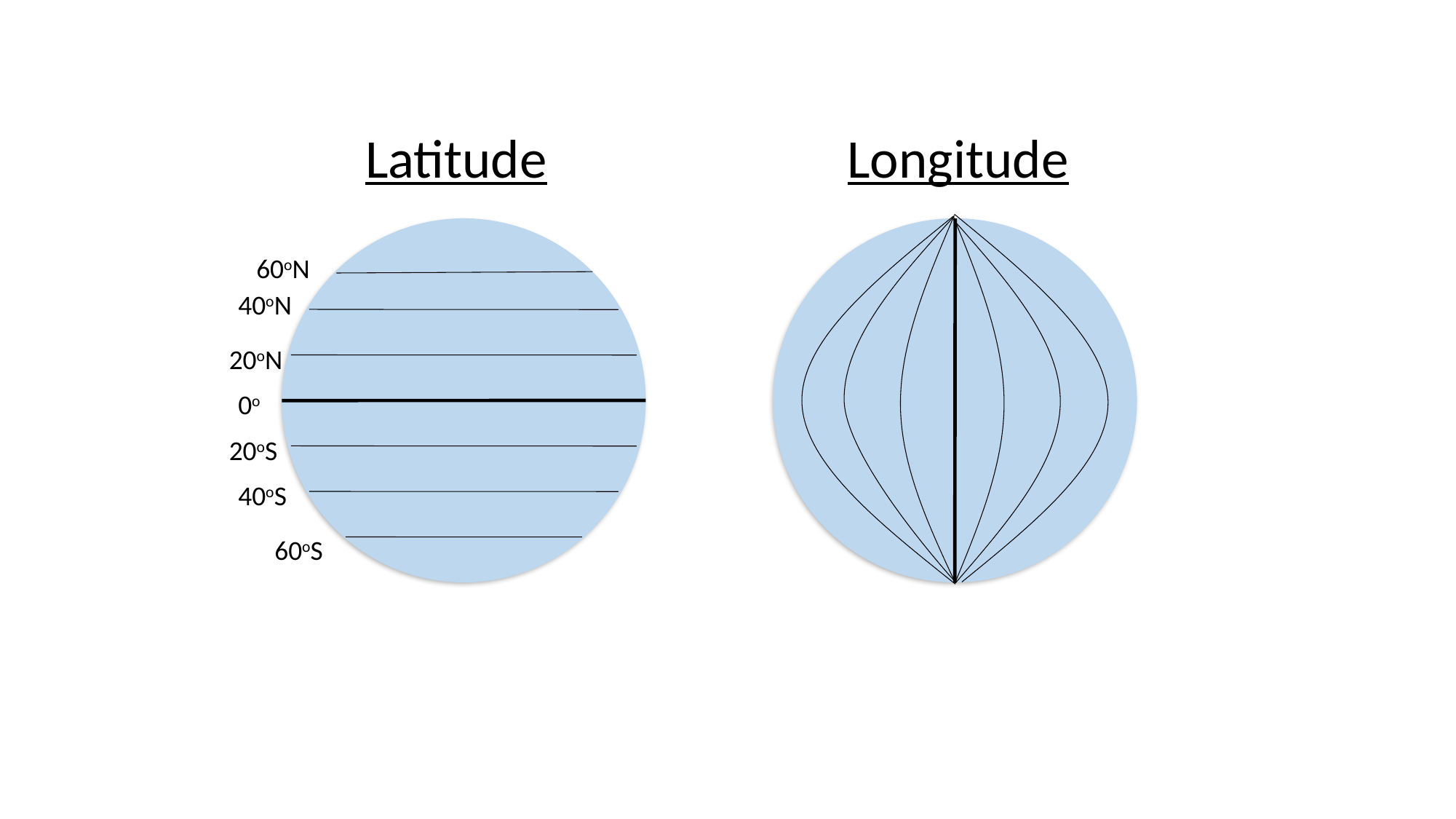

Latitude
Longitude

60oN
40oN
20oN
0o
20oS
40oS
60oS